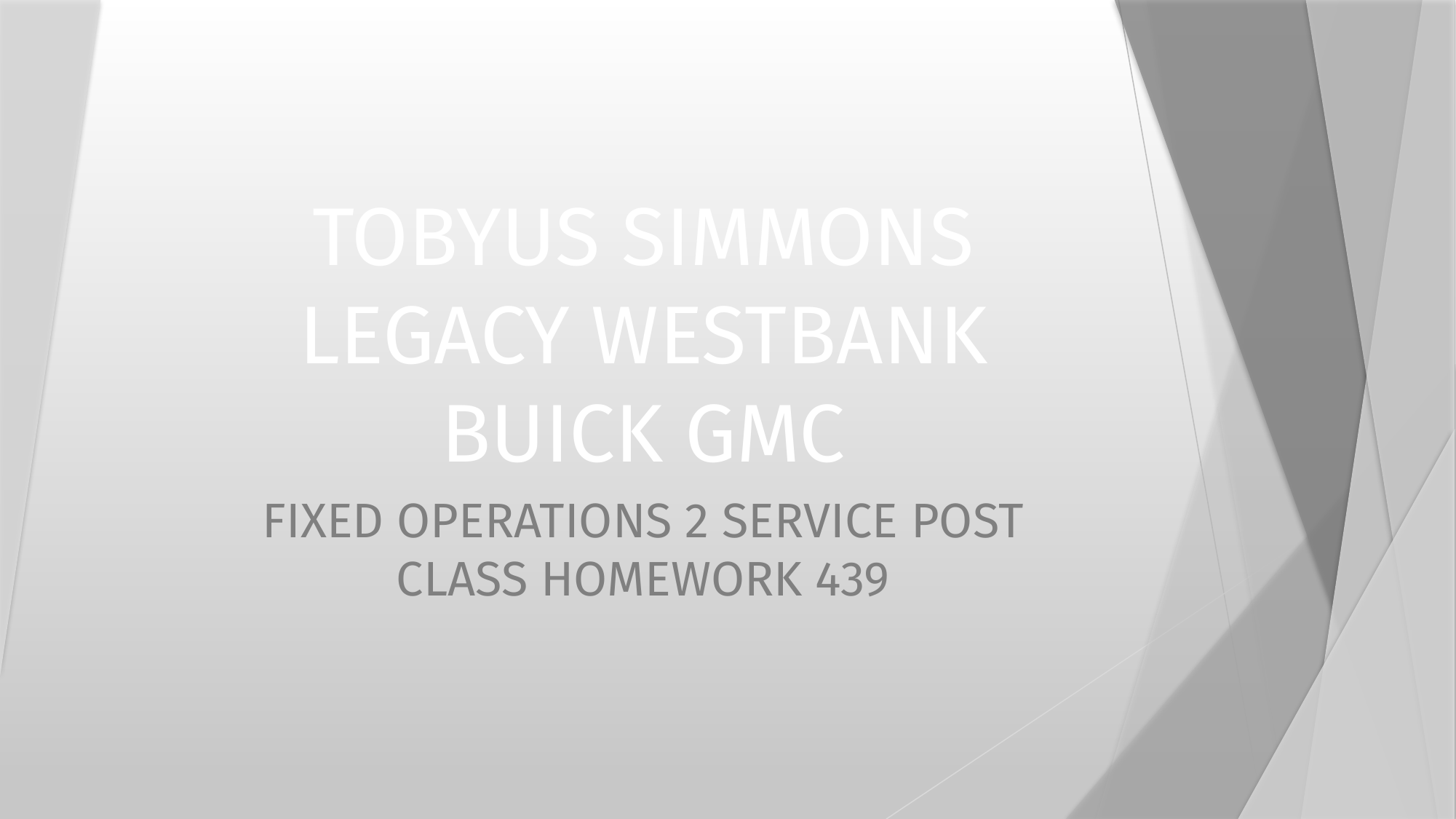

# TOBYUS SIMMONS LEGACY WESTBANK BUICK GMC
FIXED OPERATIONS 2 SERVICE POST CLASS HOMEWORK 439